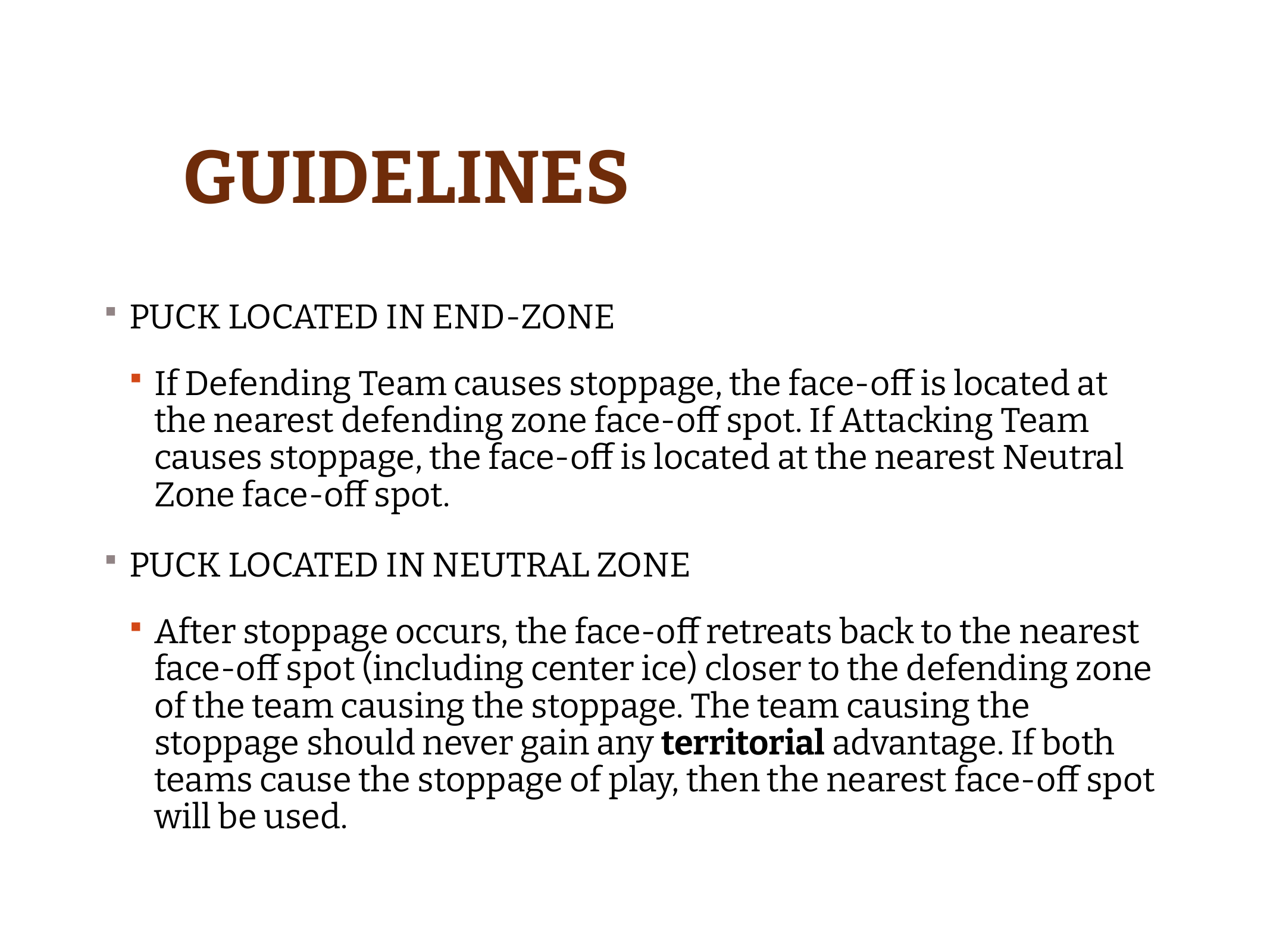

GUIDELINES
PUCK LOCATED IN END-ZONE
If Defending Team causes stoppage, the face-off is located at the nearest defending zone face-off spot. If Attacking Team causes stoppage, the face-off is located at the nearest Neutral Zone face-off spot.
PUCK LOCATED IN NEUTRAL ZONE
After stoppage occurs, the face-off retreats back to the nearest face-off spot (including center ice) closer to the defending zone of the team causing the stoppage. The team causing the stoppage should never gain any territorial advantage. If both teams cause the stoppage of play, then the nearest face-off spot will be used.